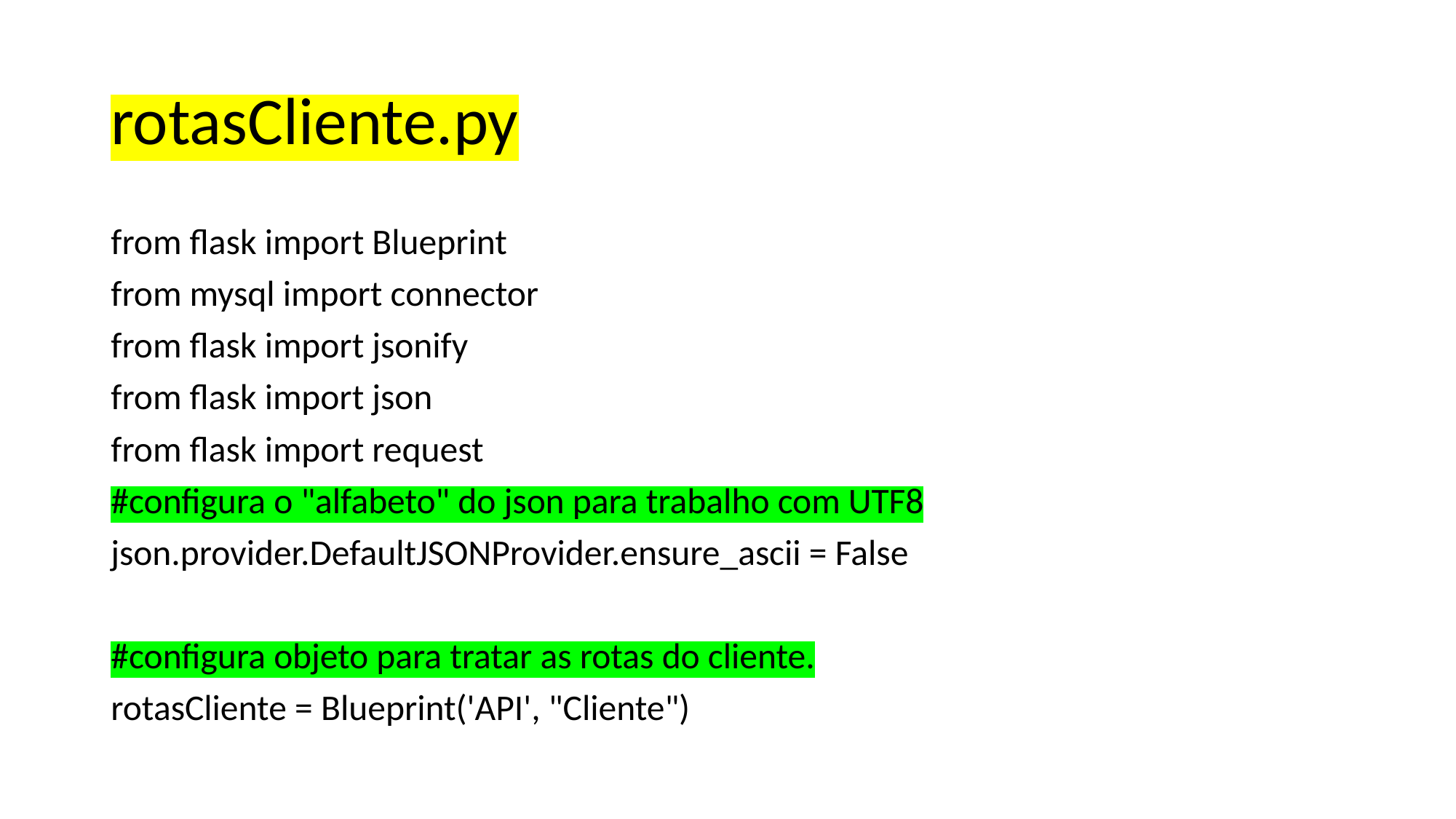

# rotasCliente.py
from flask import Blueprint
from mysql import connector
from flask import jsonify
from flask import json
from flask import request
#configura o "alfabeto" do json para trabalho com UTF8
json.provider.DefaultJSONProvider.ensure_ascii = False

#configura objeto para tratar as rotas do cliente.
rotasCliente = Blueprint('API', "Cliente")